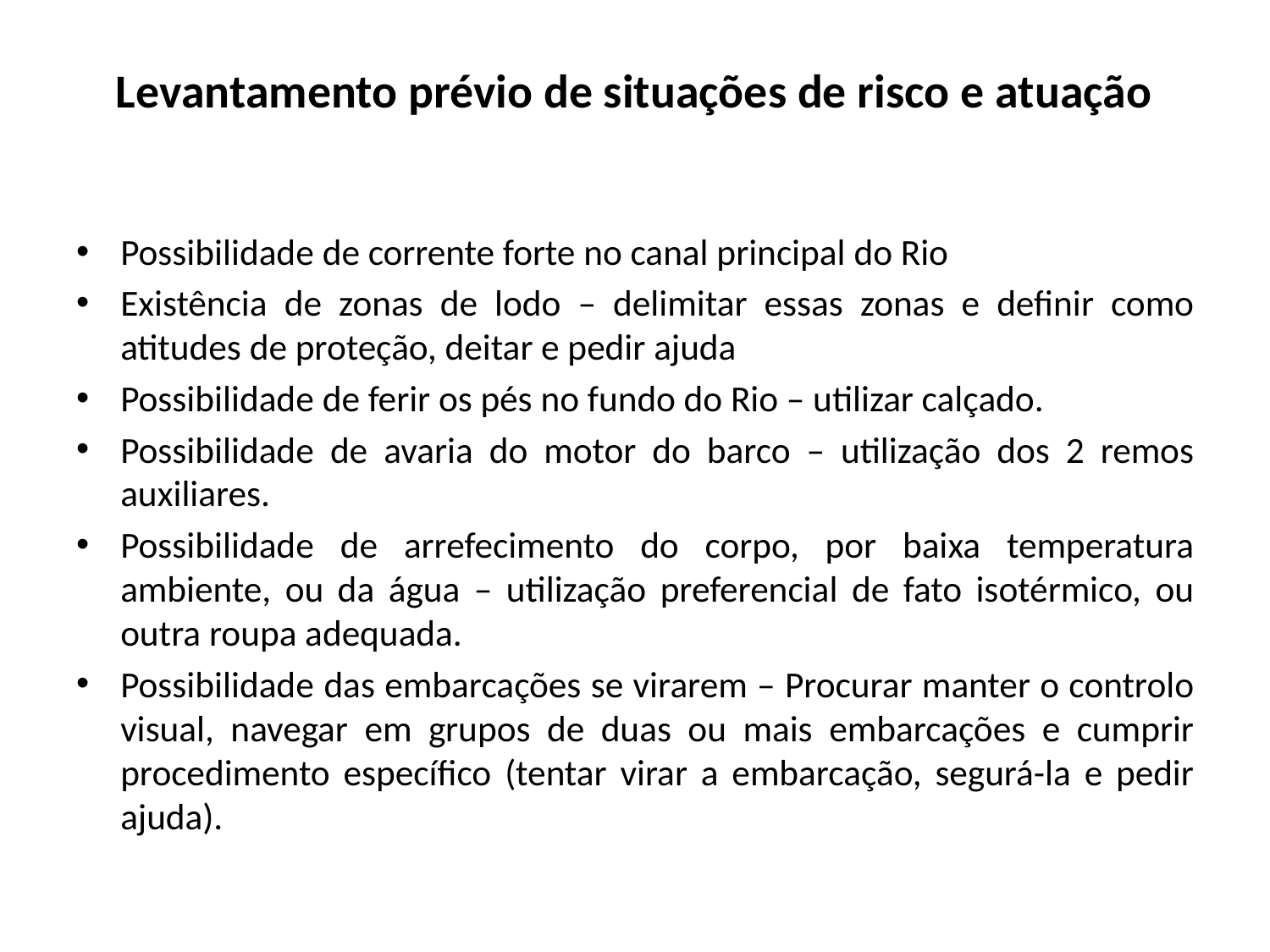

# Levantamento prévio de situações de risco e atuação
Possibilidade de corrente forte no canal principal do Rio
Existência de zonas de lodo – delimitar essas zonas e definir como atitudes de proteção, deitar e pedir ajuda
Possibilidade de ferir os pés no fundo do Rio – utilizar calçado.
Possibilidade de avaria do motor do barco – utilização dos 2 remos auxiliares.
Possibilidade de arrefecimento do corpo, por baixa temperatura ambiente, ou da água – utilização preferencial de fato isotérmico, ou outra roupa adequada.
Possibilidade das embarcações se virarem – Procurar manter o controlo visual, navegar em grupos de duas ou mais embarcações e cumprir procedimento específico (tentar virar a embarcação, segurá-la e pedir ajuda).